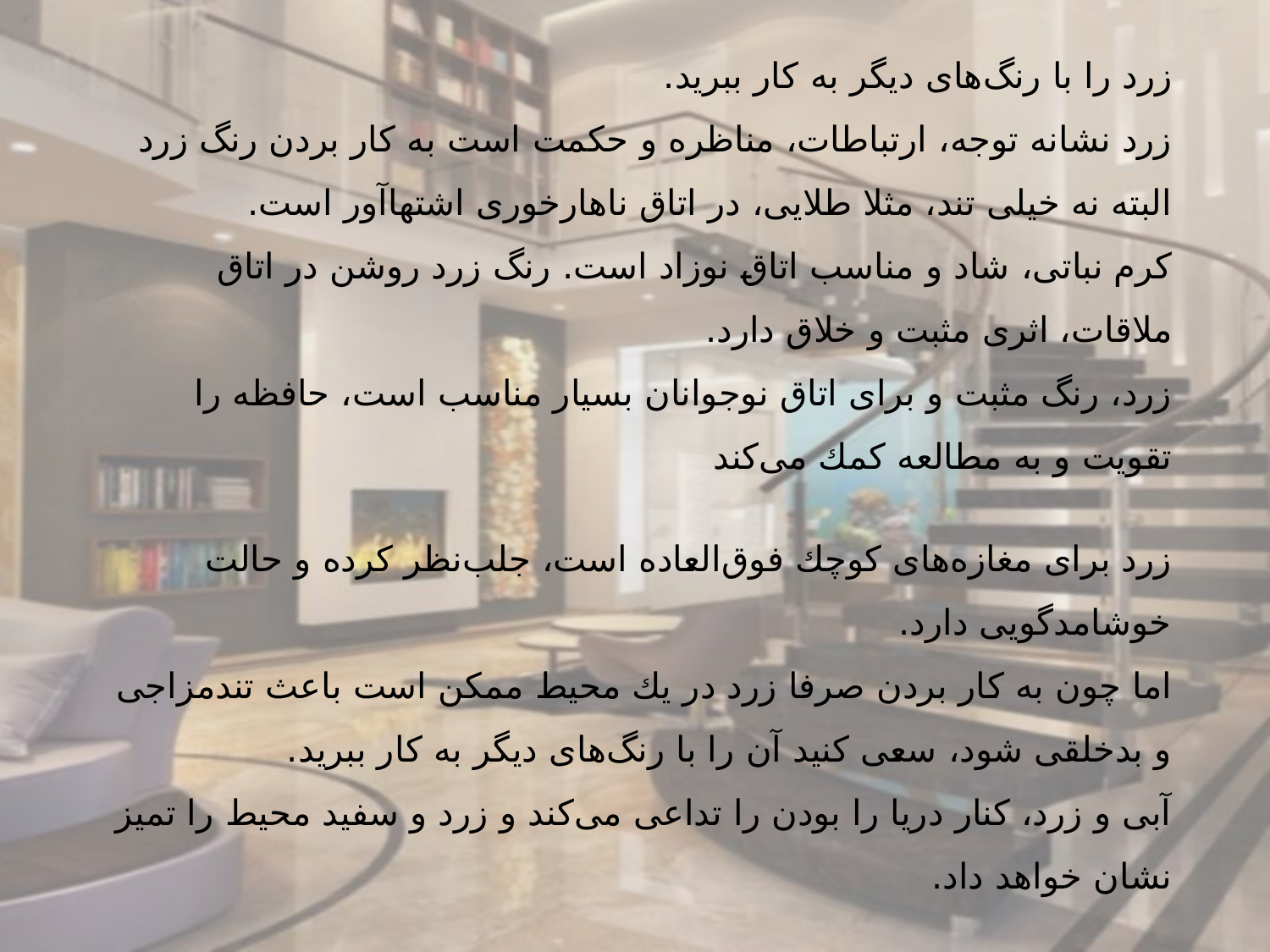

زرد را با رنگ‌های دیگر به كار ببرید.
زرد نشانه توجه، ارتباطات، مناظره و حكمت است به كار بردن رنگ زرد البته نه خیلی تند، مثلا طلایی، در اتاق ناهارخوری اشتهاآور است.
كرم نباتی، شاد و مناسب اتاق نوزاد است. رنگ زرد روشن در اتاق ملاقات، اثری مثبت و خلاق دارد.
زرد، رنگ مثبت و برای اتاق نوجوانان بسیار مناسب است، حافظه را تقویت و به مطالعه كمك می‌كند
زرد برای مغازه‌های كوچك فوق‌العاده است، جلب‌نظر كرده و حالت خوشامدگویی دارد.
اما چون به كار بردن صرفا زرد در یك محیط ممكن است باعث تندمزاجی و بدخلقی شود، سعی كنید آن را با رنگ‌های دیگر به كار ببرید.
آبی و زرد، كنار دریا را بودن را تداعی می‌كند و زرد و سفید محیط را تمیز نشان خواهد داد.